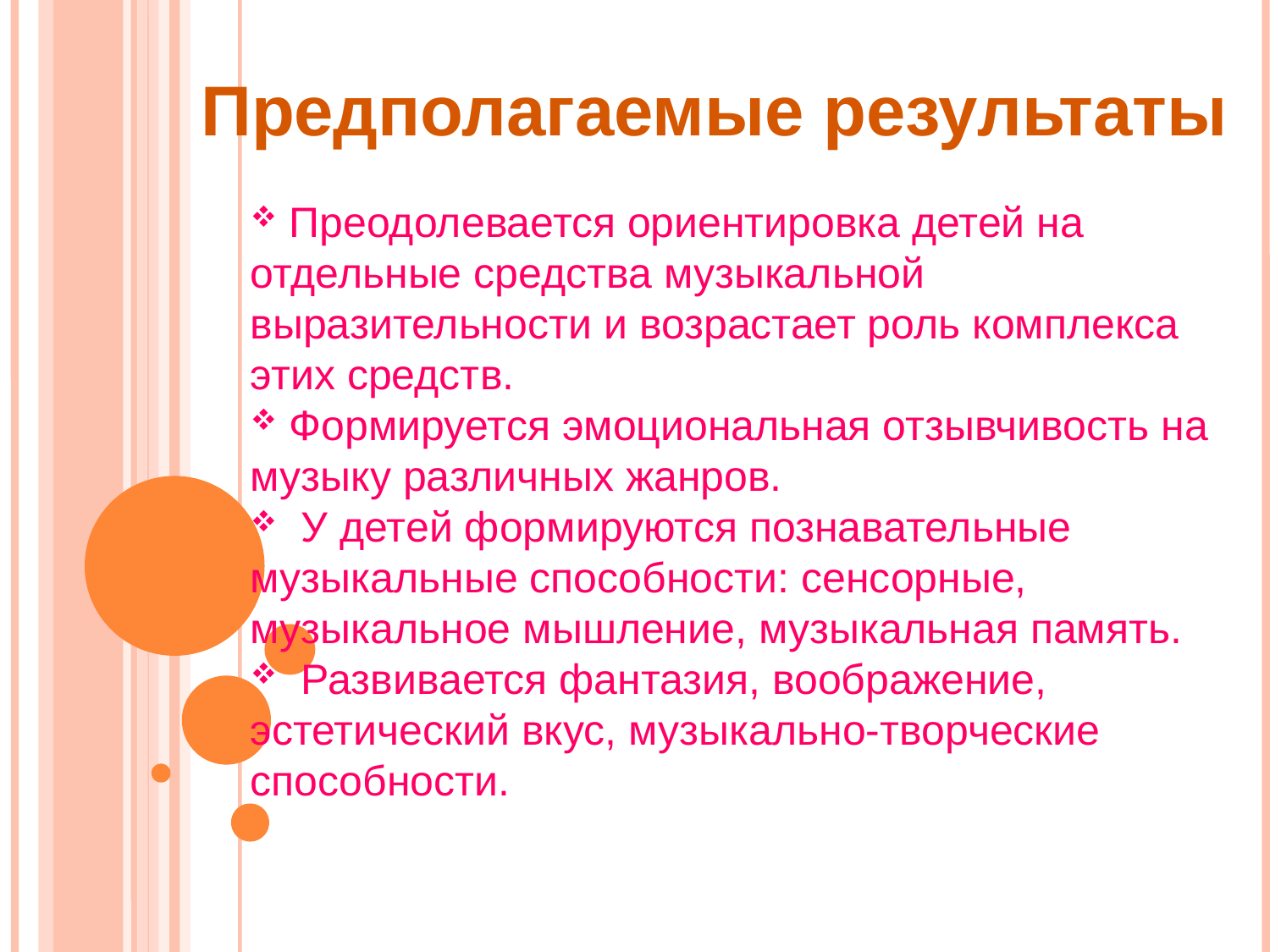

Предполагаемые результаты
 Преодолевается ориентировка детей на отдельные средства музыкальной выразительности и возрастает роль комплекса этих средств.
 Формируется эмоциональная отзывчивость на музыку различных жанров.
  У детей формируются познавательные музыкальные способности: сенсорные, музыкальное мышление, музыкальная память.
  Развивается фантазия, воображение, эстетический вкус, музыкально-творческие способности.